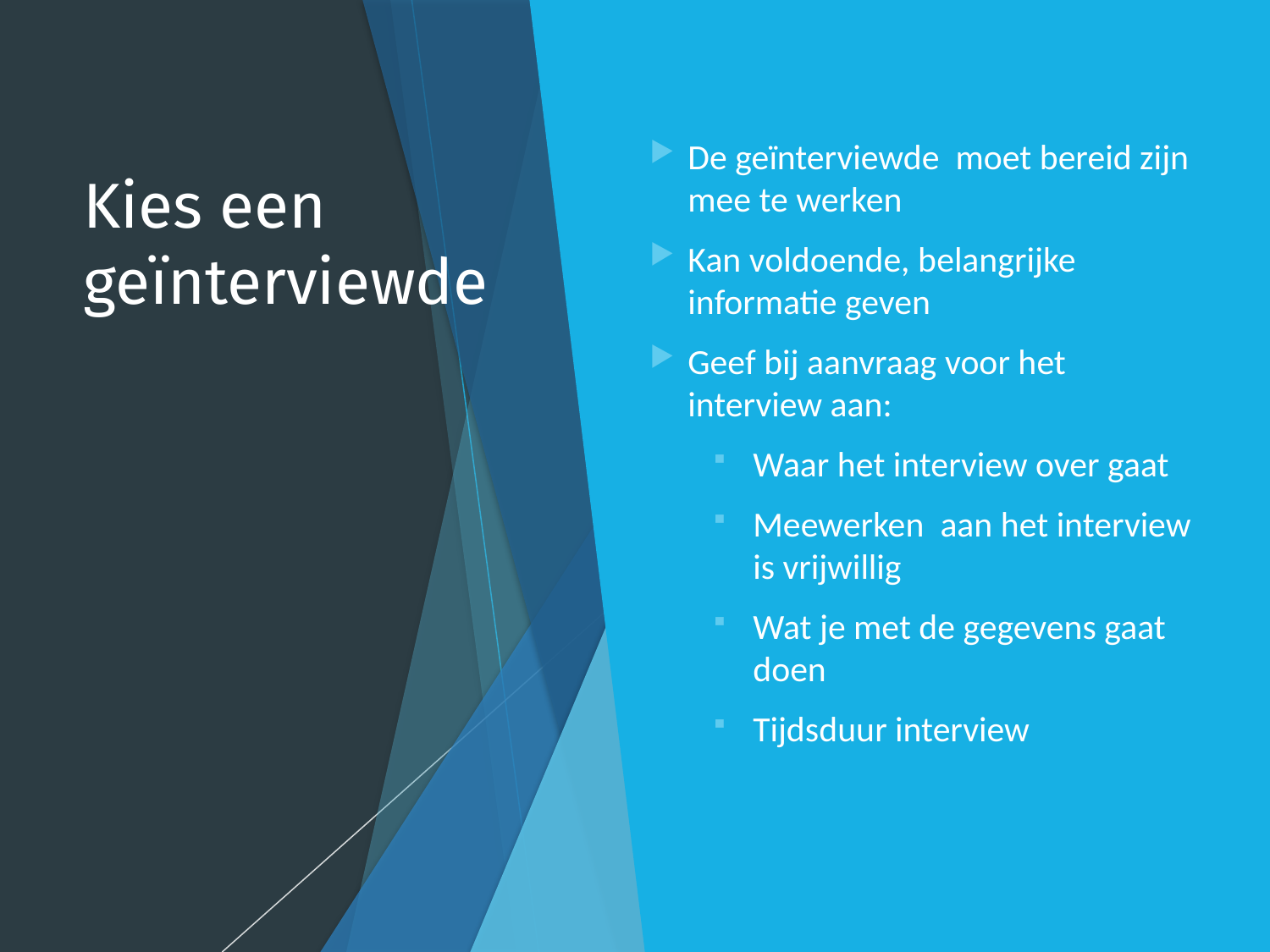

# Kies een geïnterviewde
De geïnterviewde  moet bereid zijn mee te werken
Kan voldoende, belangrijke informatie geven
Geef bij aanvraag voor het interview aan:
Waar het interview over gaat
Meewerken  aan het interview is vrijwillig
Wat je met de gegevens gaat doen
Tijdsduur interview